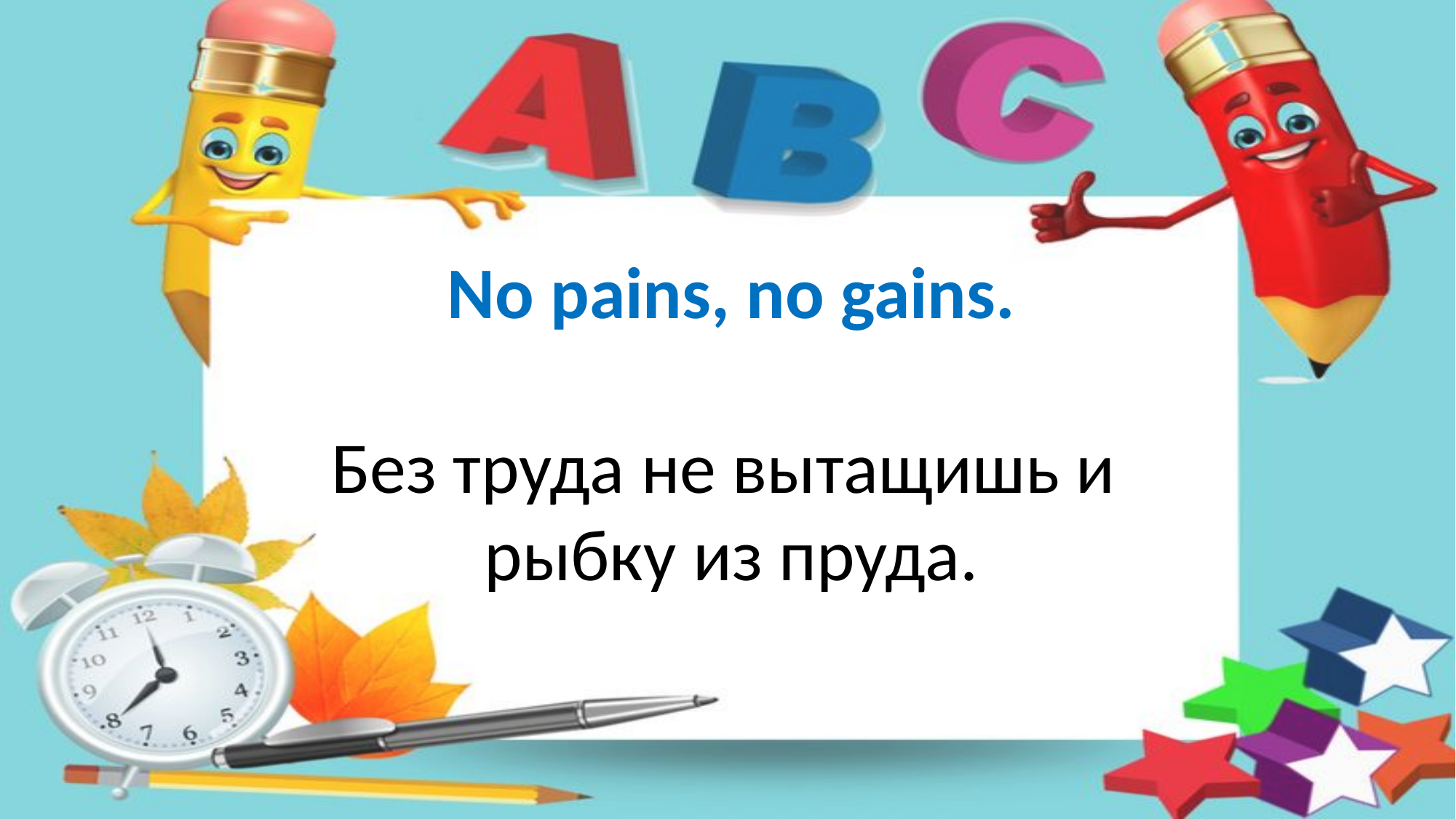

No pains, no gains.

Без труда не вытащишь и
рыбку из пруда.